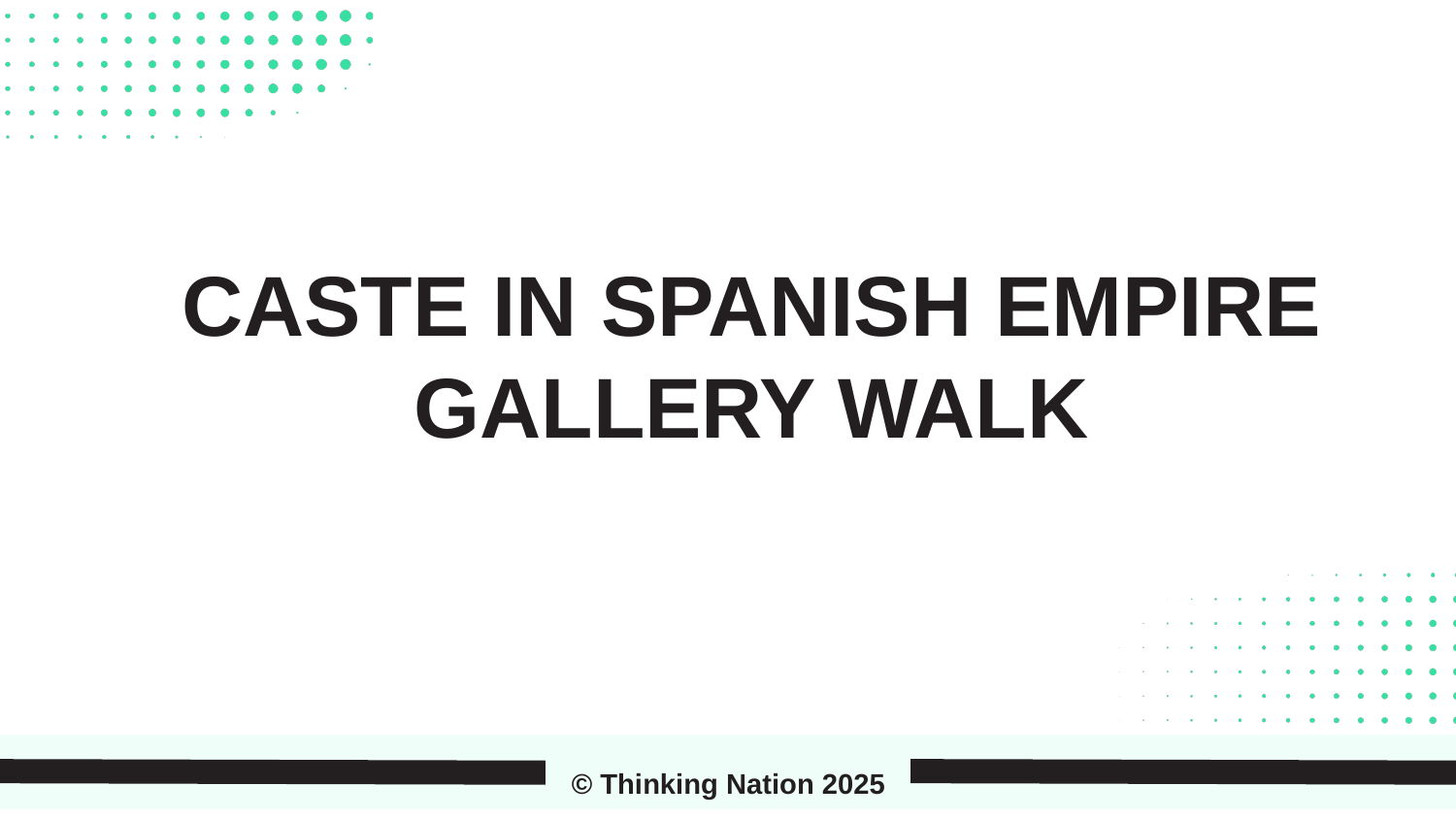

CASTE IN SPANISH EMPIRE
GALLERY WALK

© Thinking Nation 2025